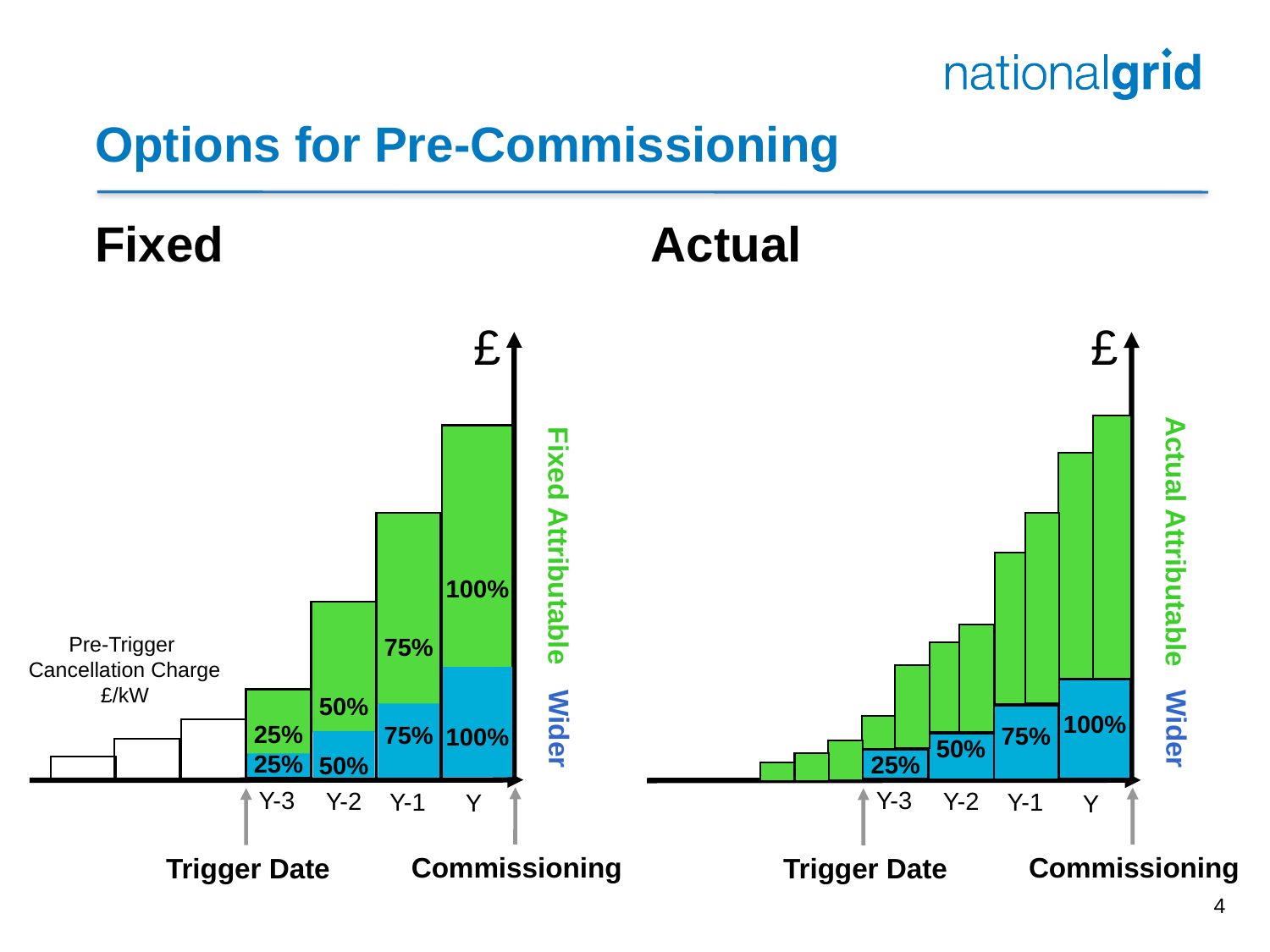

# Options for Pre-Commissioning
Fixed 				Actual
£
£

100%

100%

75%

75%

Actual Attributable
Fixed Attributable

50%

50%

Pre-Trigger
Cancellation Charge
£/kW

100%

25%
25%

75%

Wider
Wider

50%

25%

Y-3
Y-3
Y-2
Y-2
Y-1
Y-1

Y

Y

Commissioning
Commissioning
Trigger Date
Trigger Date
4